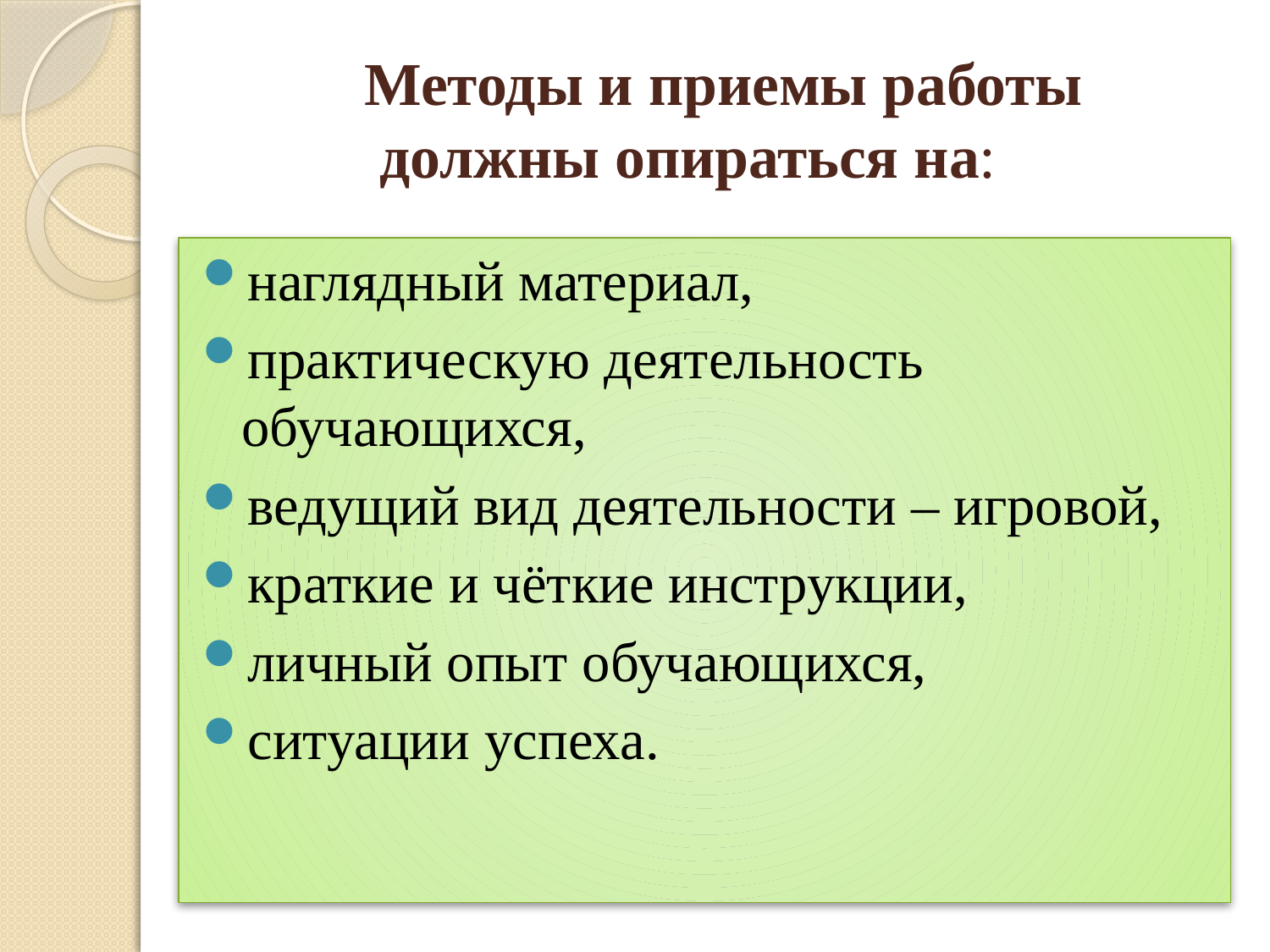

# Методы и приемы работы   должны опираться на:
наглядный материал,
практическую деятельность обучающихся,
ведущий вид деятельности – игровой,
краткие и чёткие инструкции,
личный опыт обучающихся,
ситуации успеха.